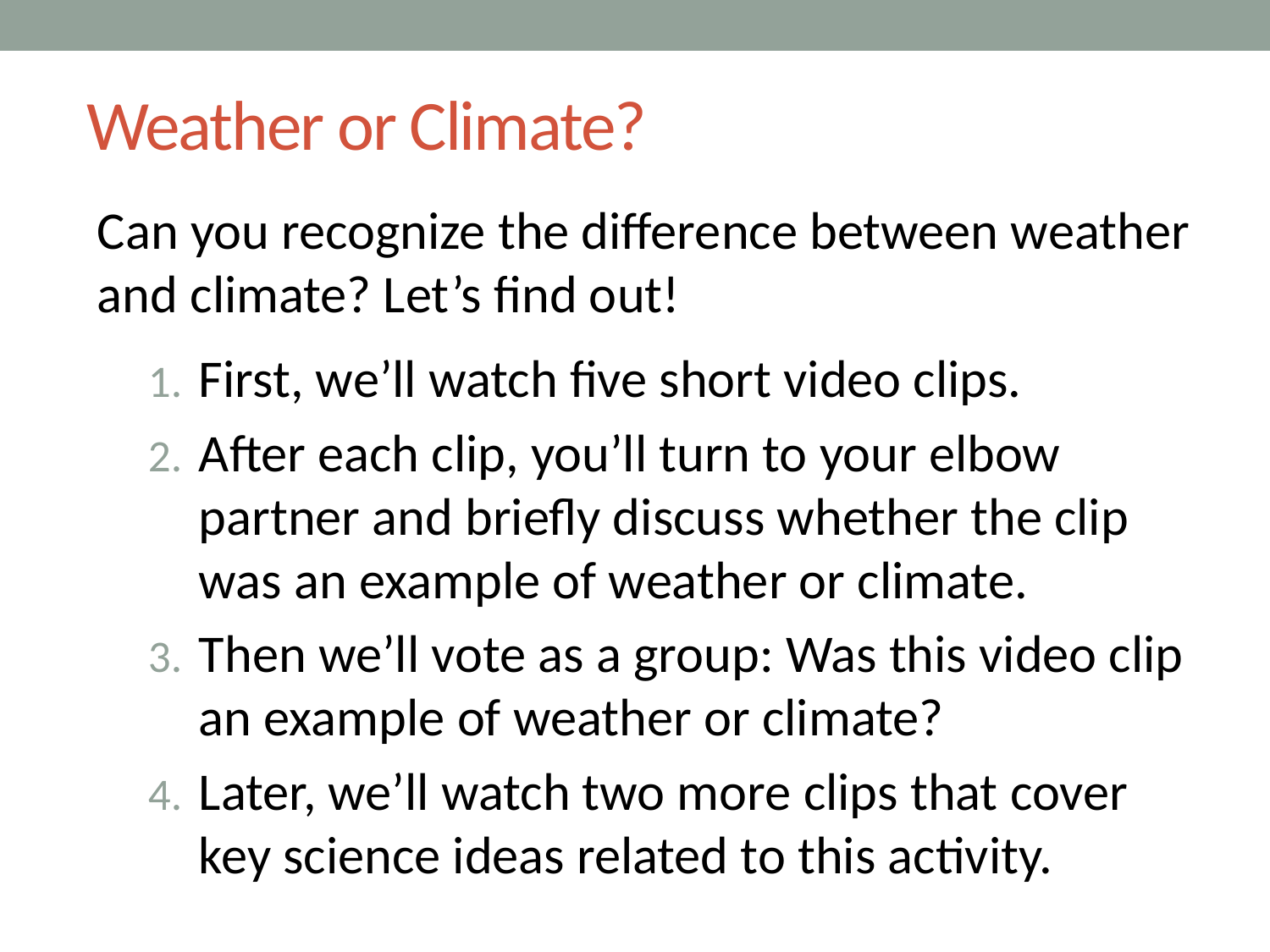

# Weather or Climate?
Can you recognize the difference between weather and climate? Let’s find out!
First, we’ll watch five short video clips.
After each clip, you’ll turn to your elbow partner and briefly discuss whether the clip was an example of weather or climate.
Then we’ll vote as a group: Was this video clip an example of weather or climate?
Later, we’ll watch two more clips that cover key science ideas related to this activity.